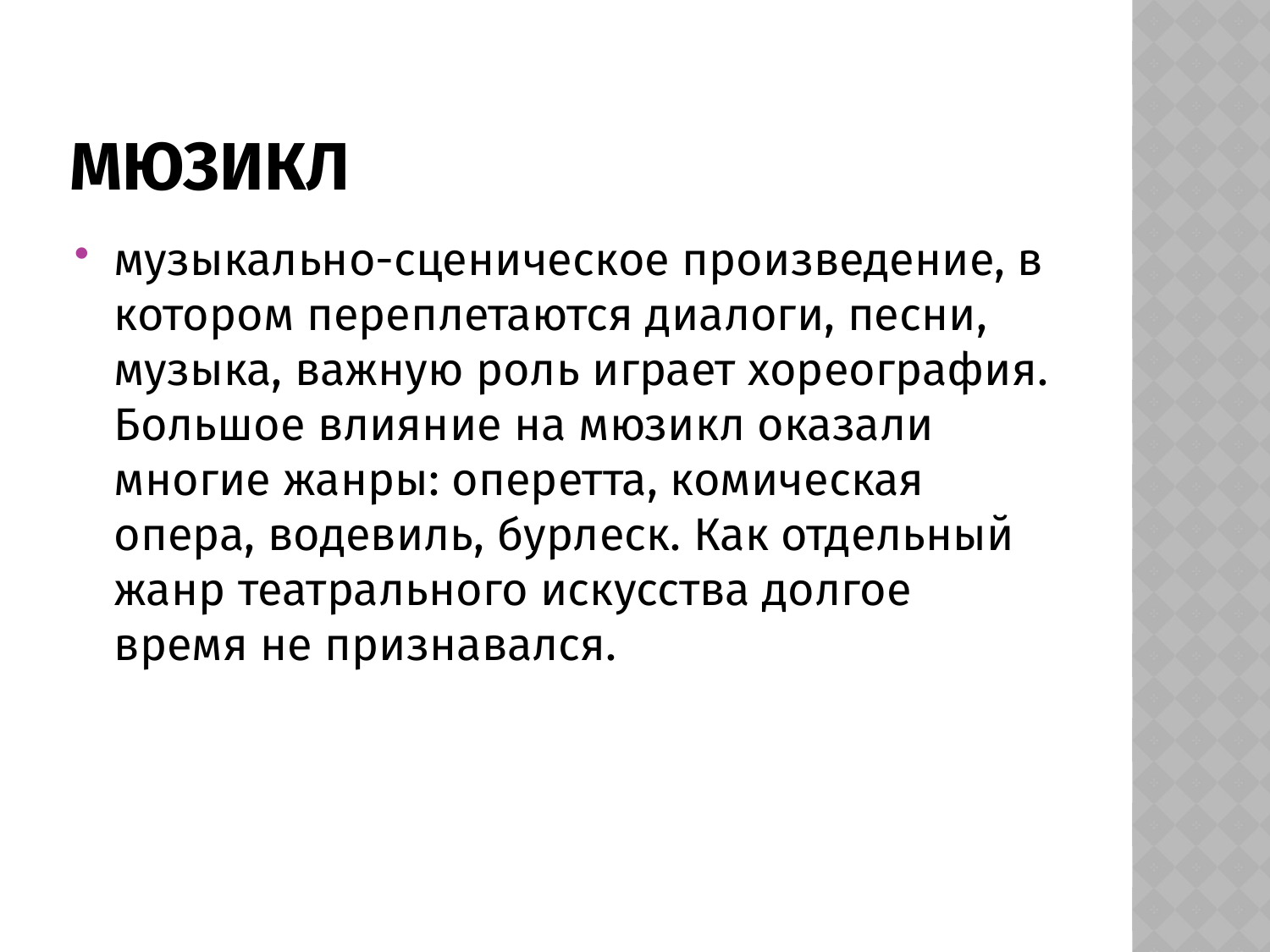

# Мюзикл
музыкально-сценическое произведение, в котором переплетаются диалоги, песни, музыка, важную роль играет хореография. Большое влияние на мюзикл оказали многие жанры: оперетта, комическая опера, водевиль, бурлеск. Как отдельный жанр театрального искусства долгое время не признавался.